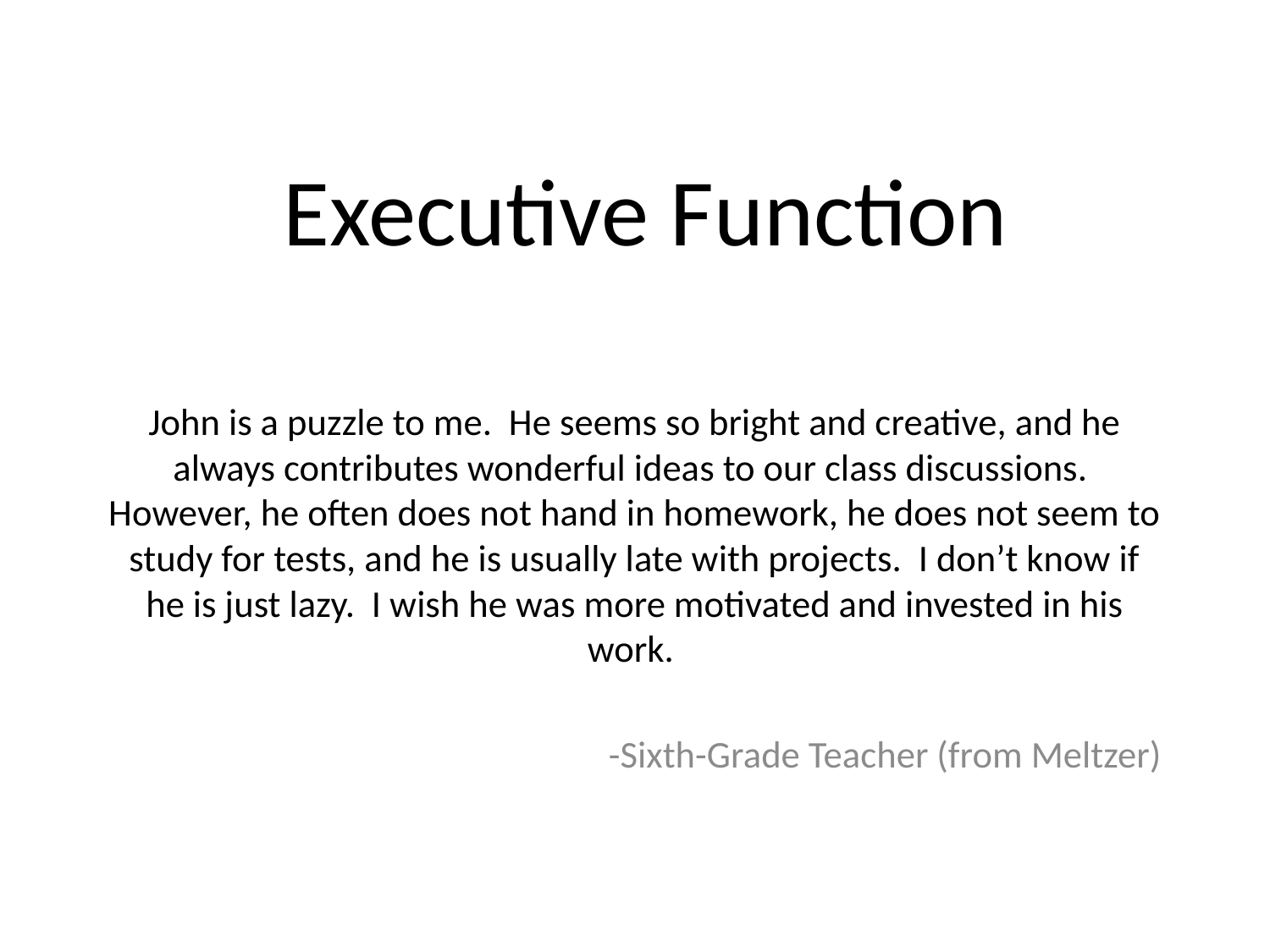

# Executive Function
John is a puzzle to me.  He seems so bright and creative, and he always contributes wonderful ideas to our class discussions.  However, he often does not hand in homework, he does not seem to study for tests, and he is usually late with projects.  I don’t know if he is just lazy.  I wish he was more motivated and invested in his work.

-Sixth-Grade Teacher (from Meltzer)